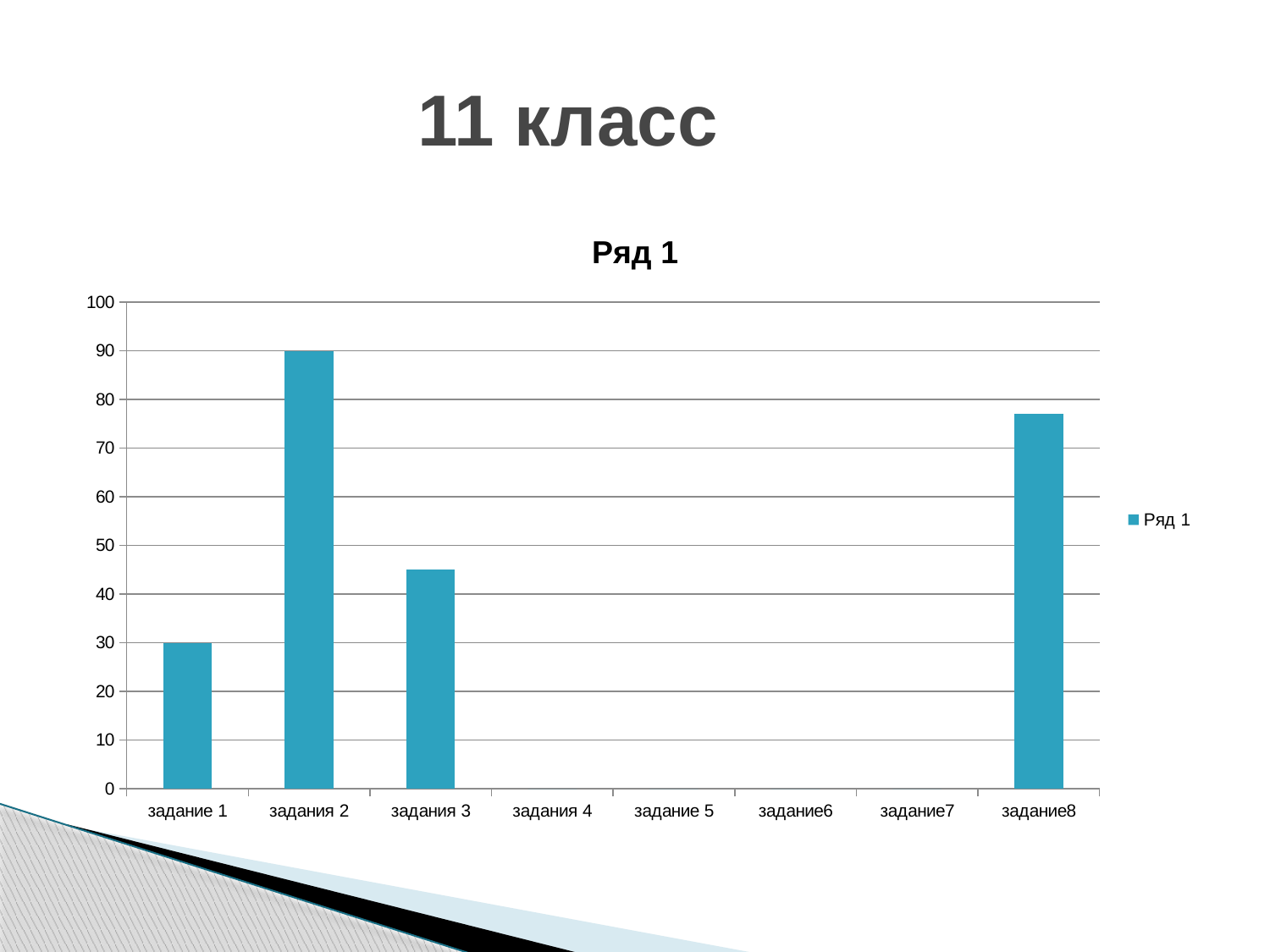

# 11 класс

### Chart:

| Category | Ряд 1 |
|---|---|
| задание 1 | 30.0 |
| задания 2 | 90.0 |
| задания 3 | 45.0 |
| задания 4 | 0.0 |
| задание 5 | 0.0 |
| задание6 | 0.0 |
| задание7 | 0.0 |
| задание8 | 77.0 |